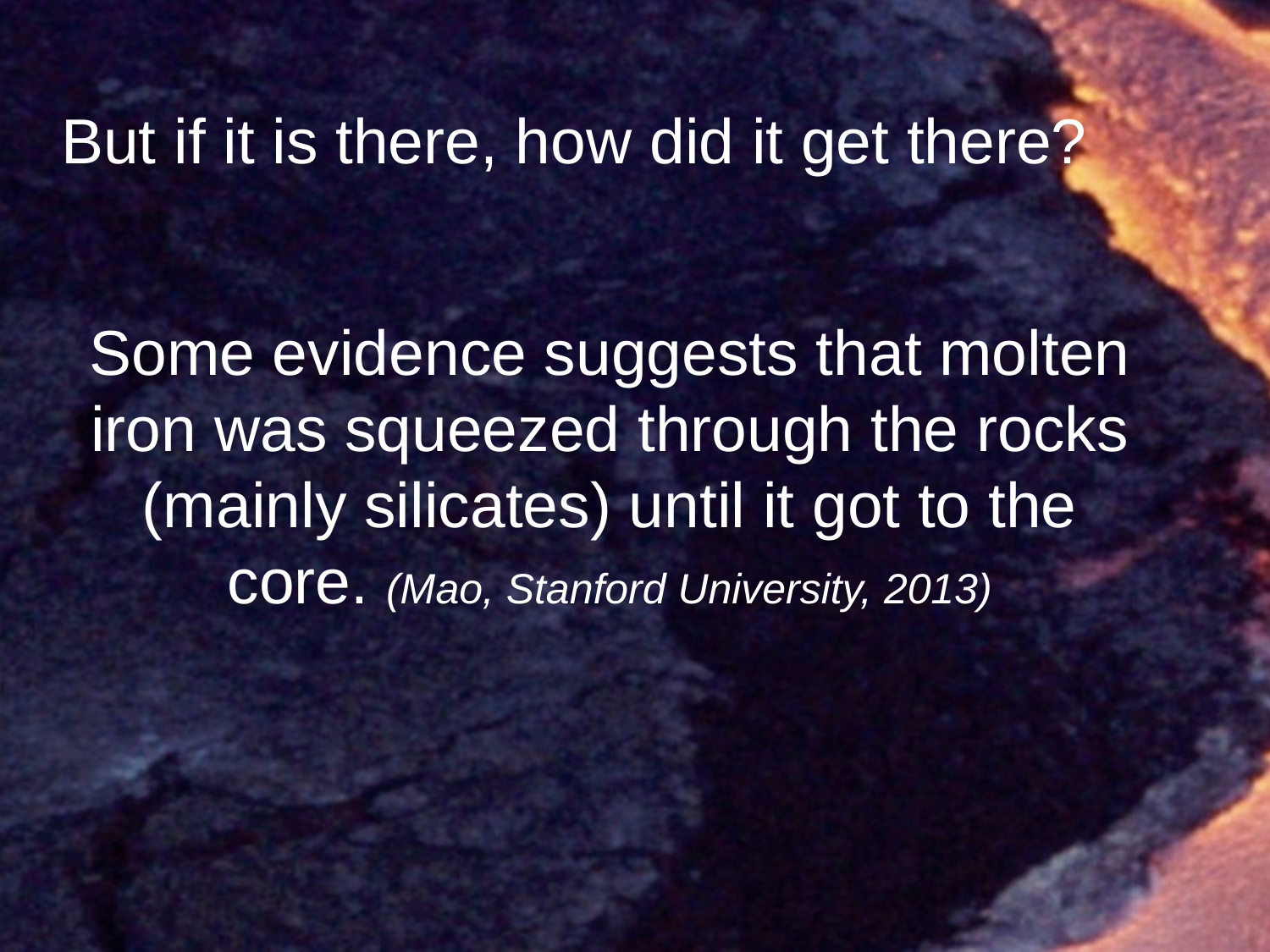

# But if it is there, how did it get there?
Some evidence suggests that molten iron was squeezed through the rocks (mainly silicates) until it got to the core. (Mao, Stanford University, 2013)